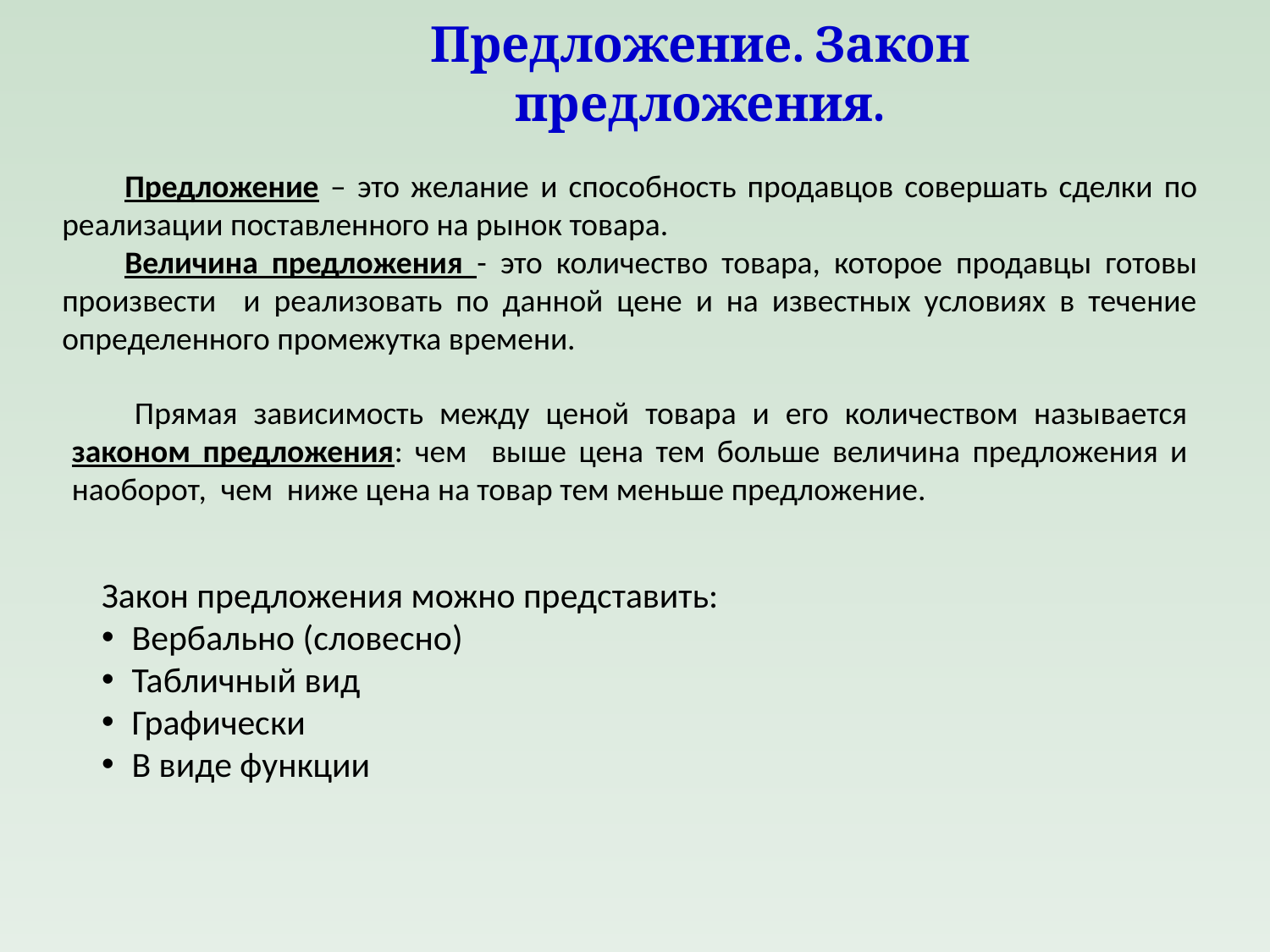

Предложение. Закон предложения.
Предложение – это желание и способность продавцов совершать сделки по реализации поставленного на рынок товара.
Величина предложения - это количество товара, которое продавцы готовы произвести  и реализовать по данной цене и на известных условиях в течение определенного промежутка времени.
Прямая зависимость между ценой товара и его количеством называется законом предложения: чем  выше цена тем больше величина предложения и наоборот,  чем  ниже цена на товар тем меньше предложение.
Закон предложения можно представить:
Вербально (словесно)
Табличный вид
Графически
В виде функции